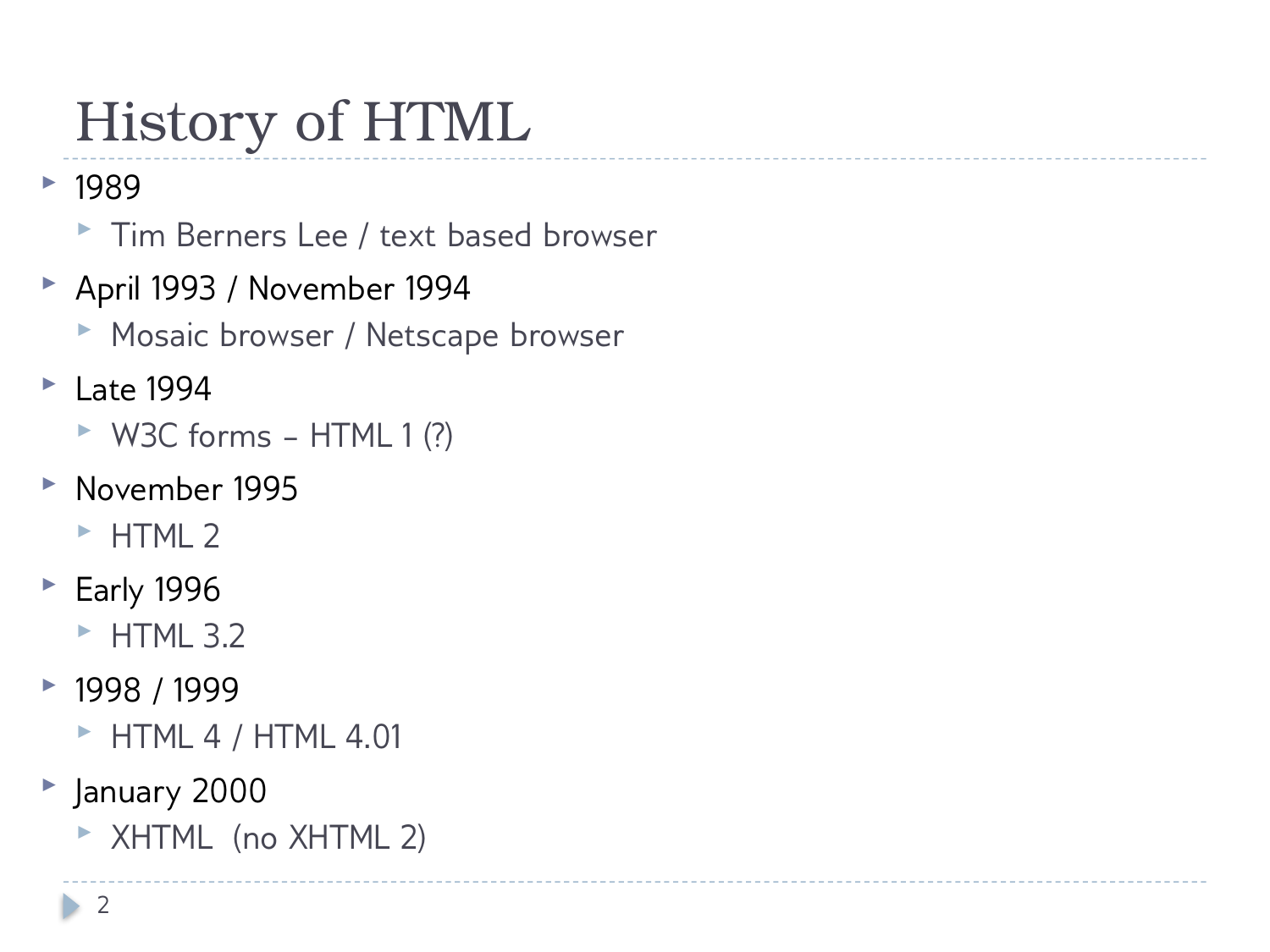

# History of HTML
1989
Tim Berners Lee / text based browser
April 1993 / November 1994
Mosaic browser / Netscape browser
Late 1994
W3C forms – HTML 1 (?)
November 1995
HTML 2
Early 1996
HTML 3.2
1998 / 1999
HTML 4 / HTML 4.01
January 2000
XHTML  (no XHTML 2)

2